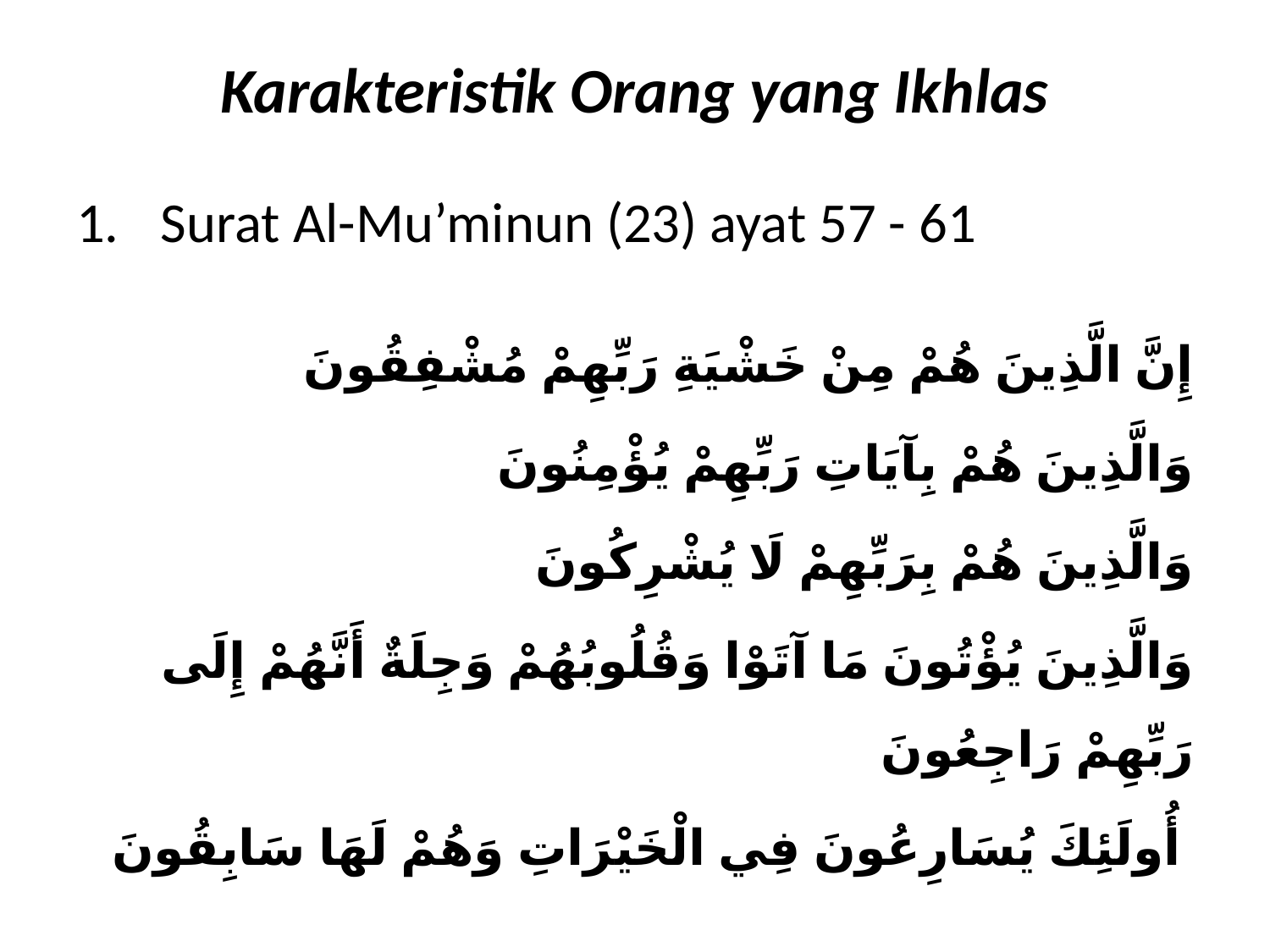

# Karakteristik Orang yang Ikhlas
Surat Al-Mu’minun (23) ayat 57 - 61

إِنَّ الَّذِينَ هُمْ مِنْ خَشْيَةِ رَبِّهِمْ مُشْفِقُونَ
وَالَّذِينَ هُمْ بِآيَاتِ رَبِّهِمْ يُؤْمِنُونَ
وَالَّذِينَ هُمْ بِرَبِّهِمْ لَا يُشْرِكُونَ
وَالَّذِينَ يُؤْتُونَ مَا آتَوْا وَقُلُوبُهُمْ وَجِلَةٌ أَنَّهُمْ إِلَى رَبِّهِمْ رَاجِعُونَ
أُولَئِكَ يُسَارِعُونَ فِي الْخَيْرَاتِ وَهُمْ لَهَا سَابِقُونَ